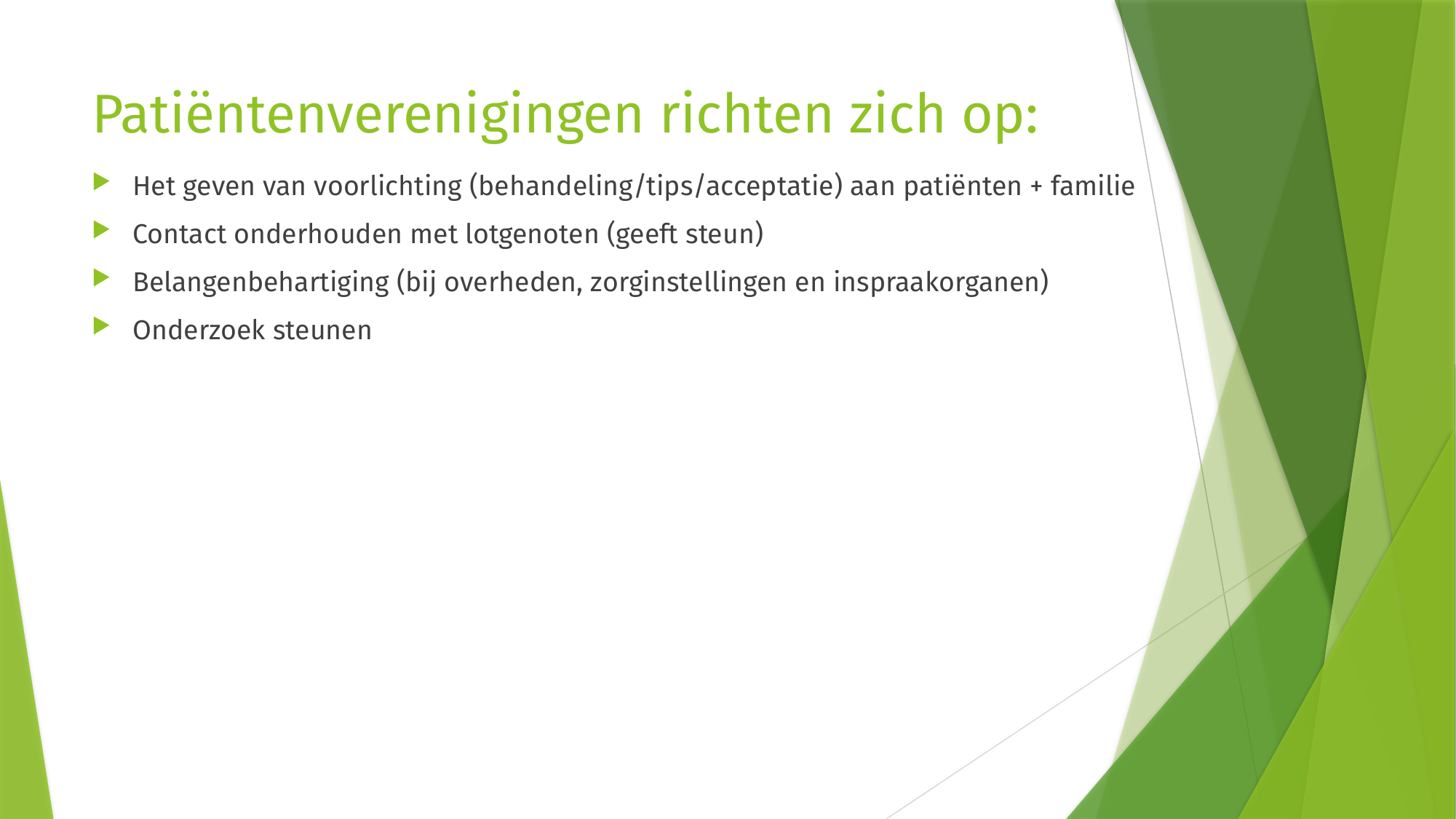

# Patiëntenverenigingen richten zich op:
Het geven van voorlichting (behandeling/tips/acceptatie) aan patiënten + familie
Contact onderhouden met lotgenoten (geeft steun)
Belangenbehartiging (bij overheden, zorginstellingen en inspraakorganen)
Onderzoek steunen